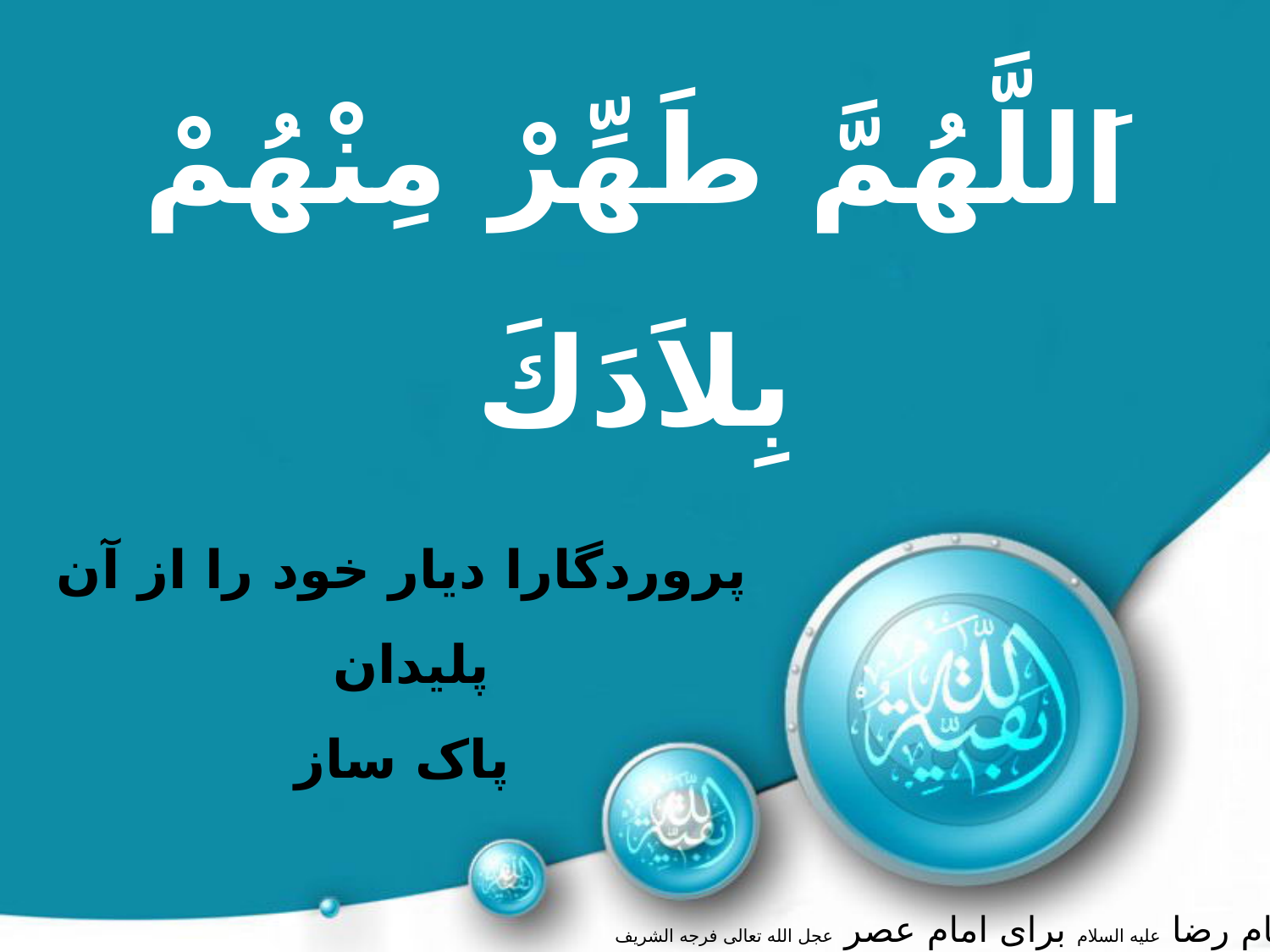

اَللَّهُمَّ طَهِّرْ مِنْهُمْ بِلاَدَكَ
پروردگارا ديار خود را از آن پليدان
پاک ساز